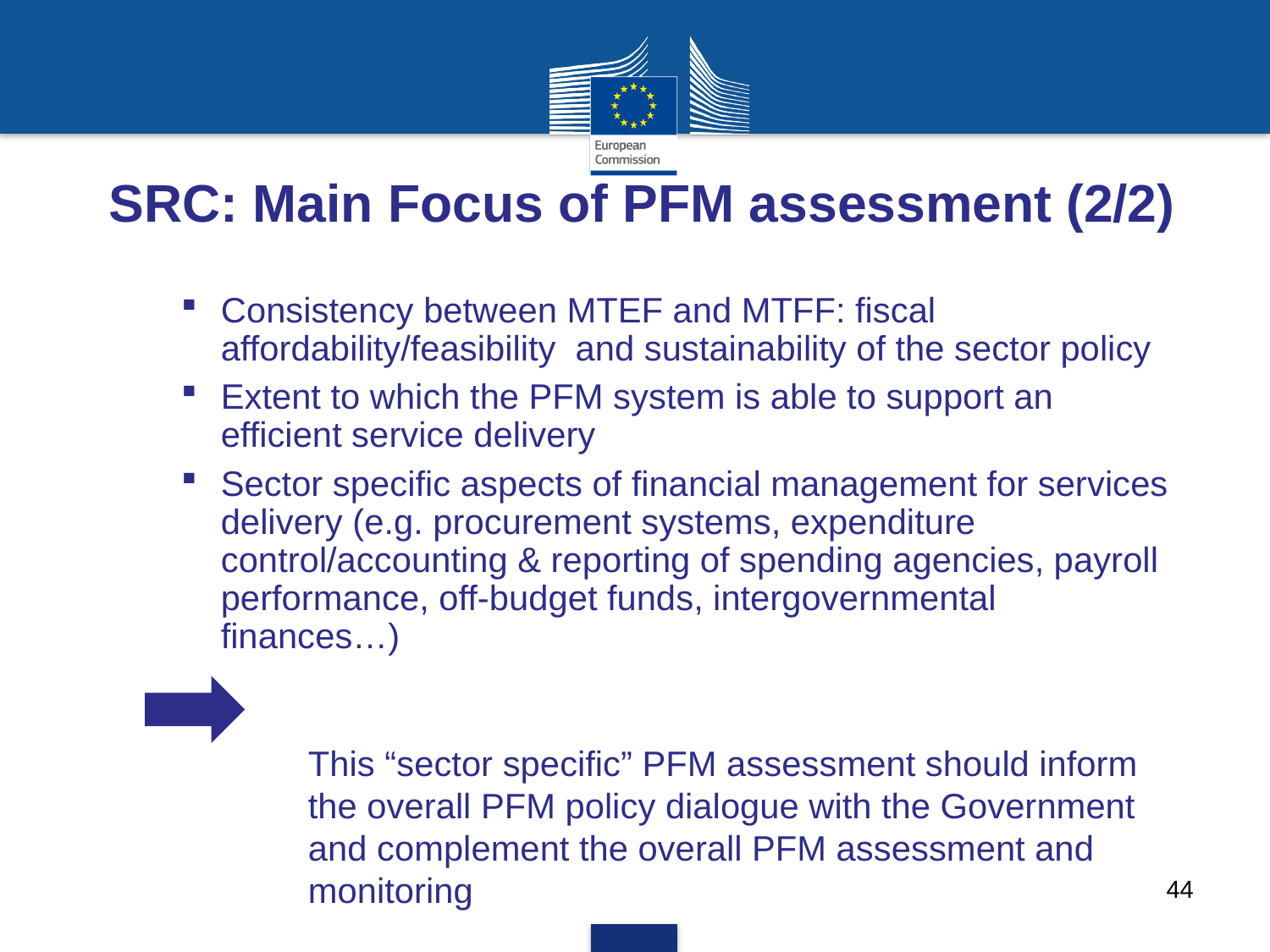

SRC: Main Focus of PFM assessment (2/2)
Consistency between MTEF and MTFF: fiscal affordability/feasibility  and sustainability of the sector policy
Extent to which the PFM system is able to support an efficient service delivery
Sector specific aspects of financial management for services delivery (e.g. procurement systems, expenditure control/accounting & reporting of spending agencies, payroll performance, off-budget funds, intergovernmental finances…)

This “sector specific” PFM assessment should inform the overall PFM policy dialogue with the Government and complement the overall PFM assessment and monitoring

44